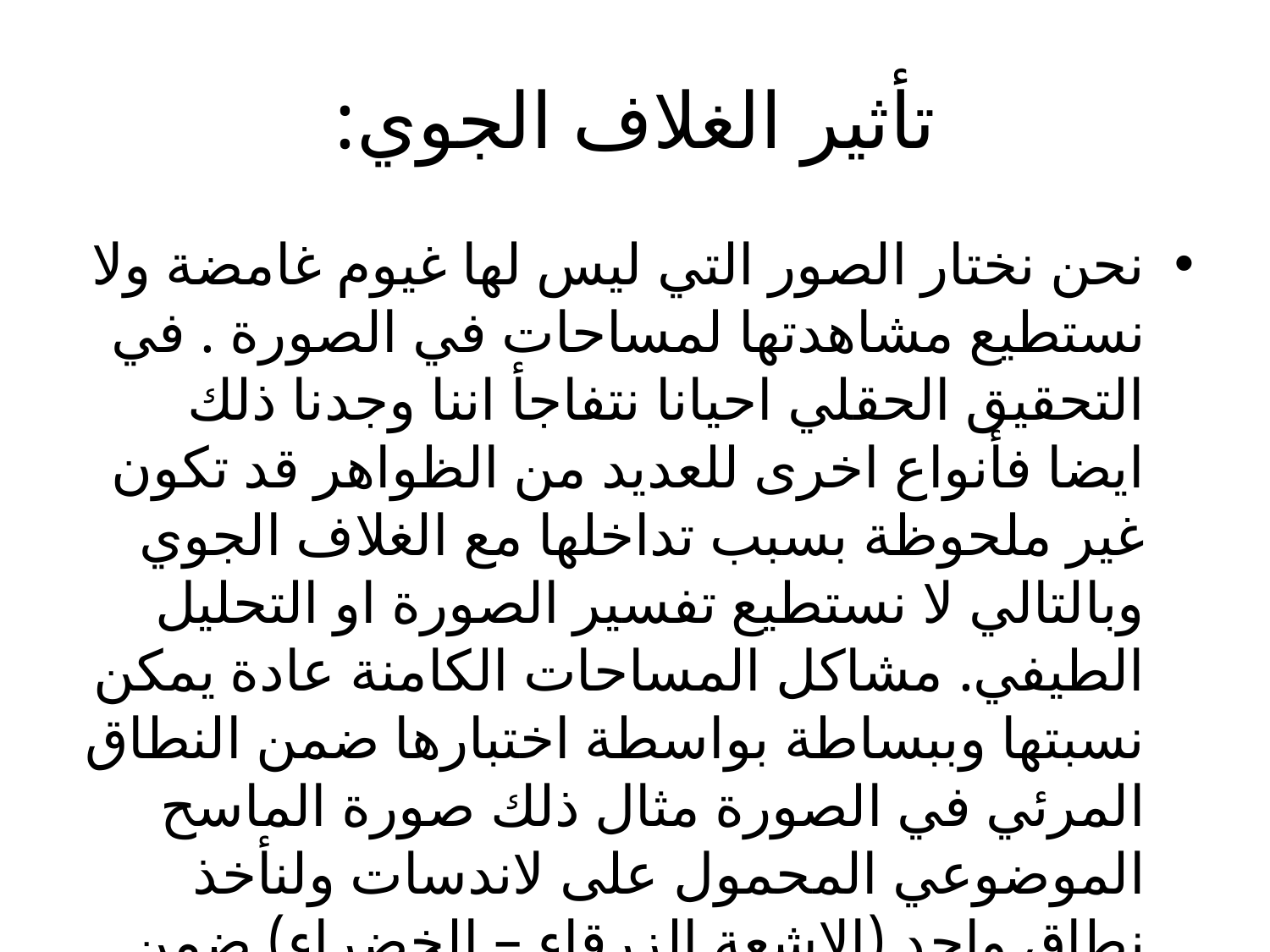

# تأثير الغلاف الجوي:
نحن نختار الصور التي ليس لها غيوم غامضة ولا نستطيع مشاهدتها لمساحات في الصورة . في التحقيق الحقلي احيانا نتفاجأ اننا وجدنا ذلك ايضا فأنواع اخرى للعديد من الظواهر قد تكون غير ملحوظة بسبب تداخلها مع الغلاف الجوي وبالتالي لا نستطيع تفسير الصورة او التحليل الطيفي. مشاكل المساحات الكامنة عادة يمكن نسبتها وببساطة بواسطة اختبارها ضمن النطاق المرئي في الصورة مثال ذلك صورة الماسح الموضوعي المحمول على لاندسات ولنأخذ نطاق واحد (الاشعة الزرقاء – الخضراء) ضمن الطيف المرئي